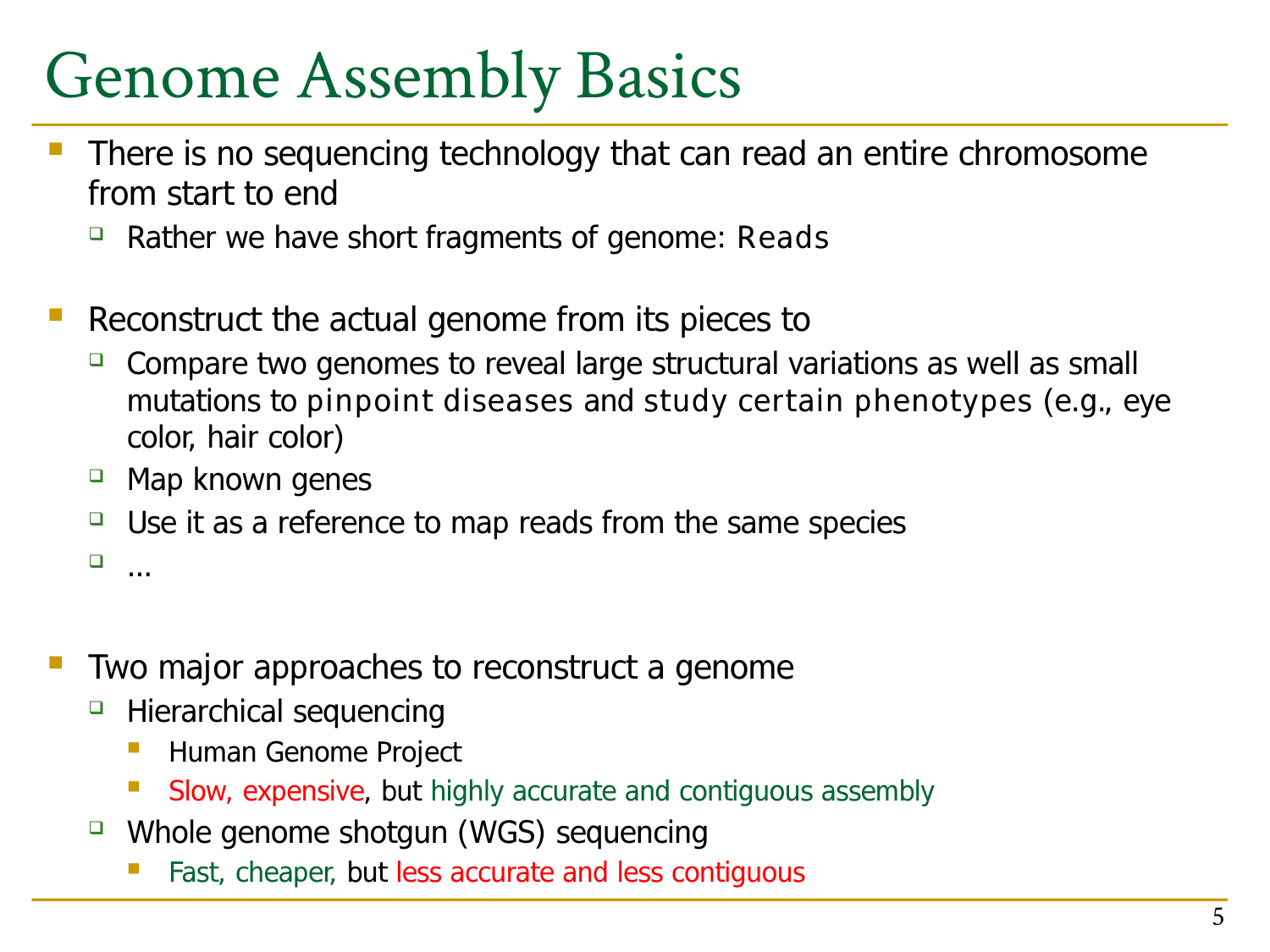

# Genome Assembly Basics
There is no sequencing technology that can read an entire chromosome from start to end
Rather we have short fragments of genome: Reads
Reconstruct the actual genome from its pieces to
Compare two genomes to reveal large structural variations as well as small mutations to pinpoint diseases and study certain phenotypes (e.g., eye color, hair color)
Map known genes
Use it as a reference to map reads from the same species
…

Two major approaches to reconstruct a genome
Hierarchical sequencing
Human Genome Project
Slow, expensive, but highly accurate and contiguous assembly
Whole genome shotgun (WGS) sequencing
Fast, cheaper, but less accurate and less contiguous

5